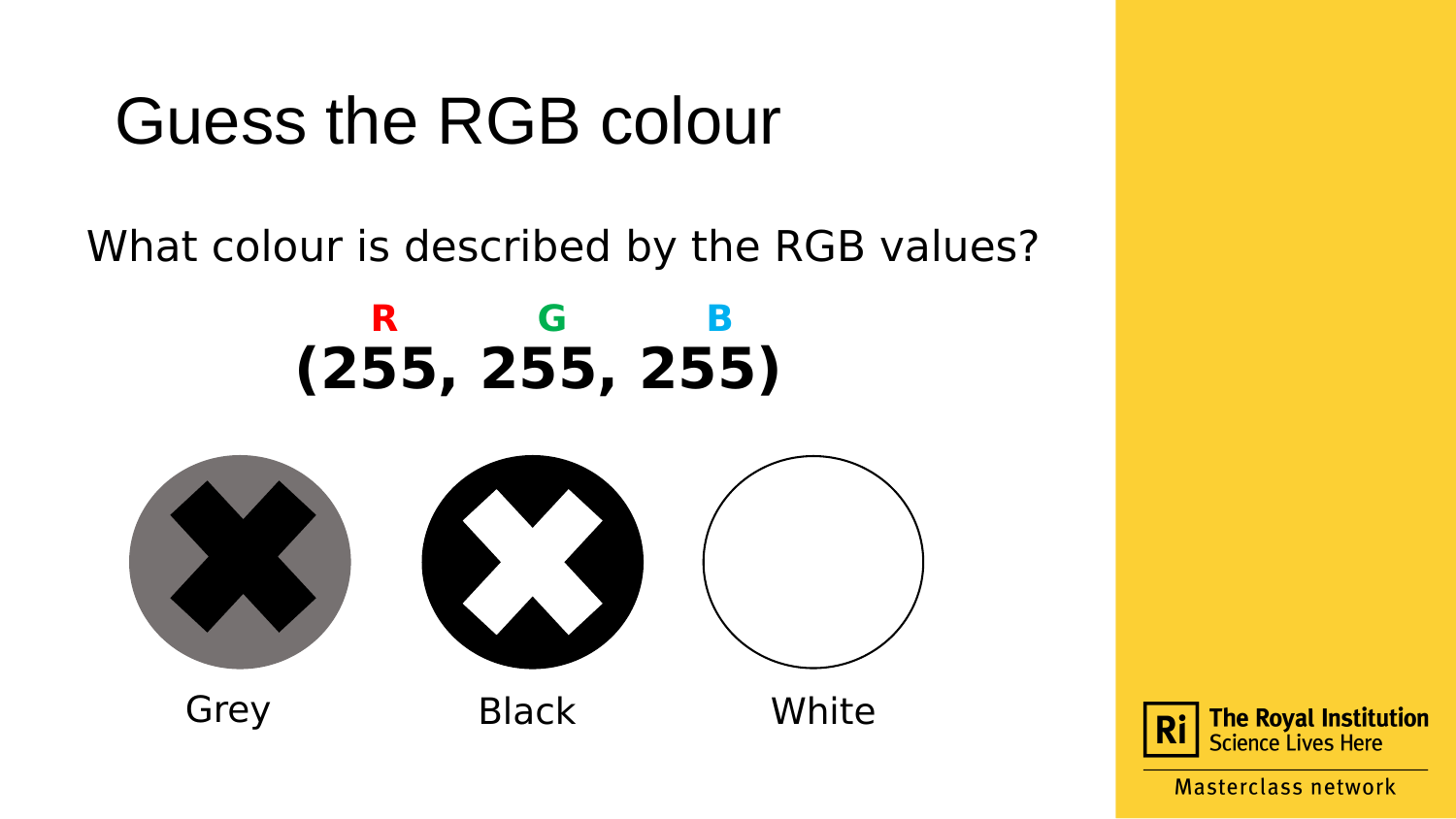

# Guess the RGB colour
What colour is described by the RGB values?

      (255, 255, 255)
R           G           B

Grey
White
Black